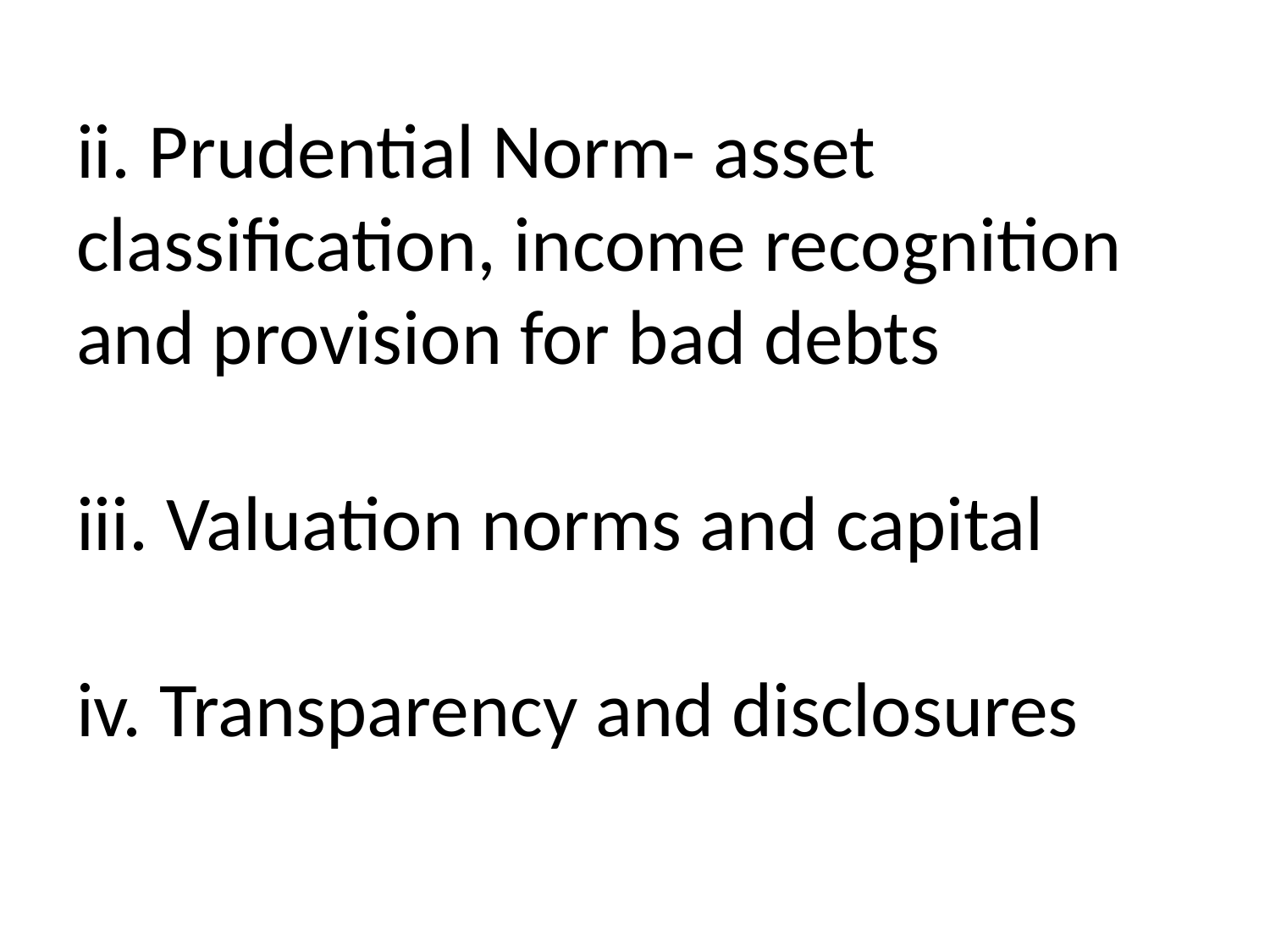

# ii. Prudential Norm- asset classification, income recognition and provision for bad debts iii. Valuation norms and capital iv. Transparency and disclosures